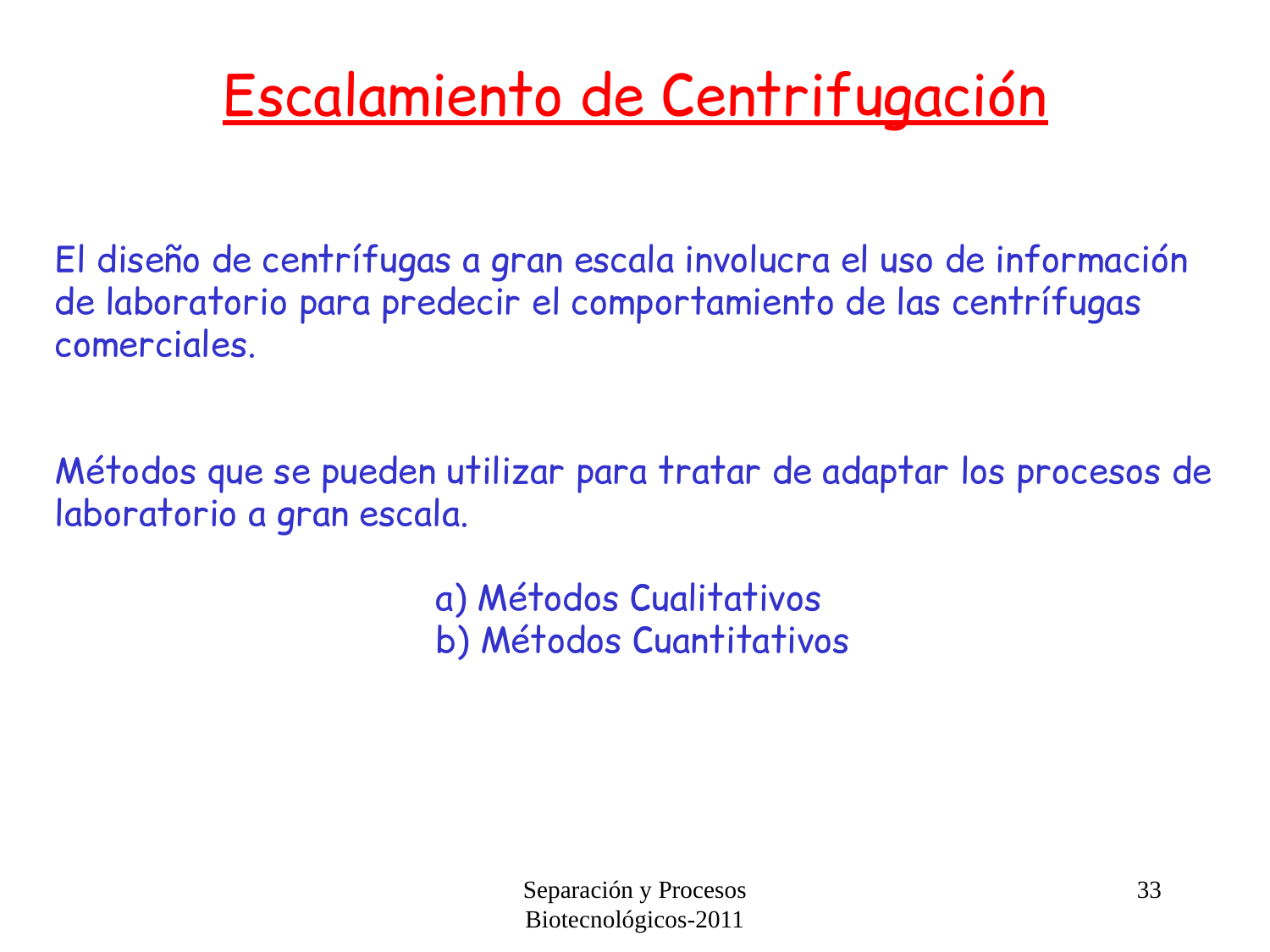

Escalamiento de Centrifugación

El diseño de centrífugas a gran escala involucra el uso de información de laboratorio para predecir el comportamiento de las centrífugas comerciales.

Métodos que se pueden utilizar para tratar de adaptar los procesos de laboratorio a gran escala.

	a) Métodos Cualitativos
	b) Métodos Cuantitativos

Separación y Procesos Biotecnológicos-2011
33